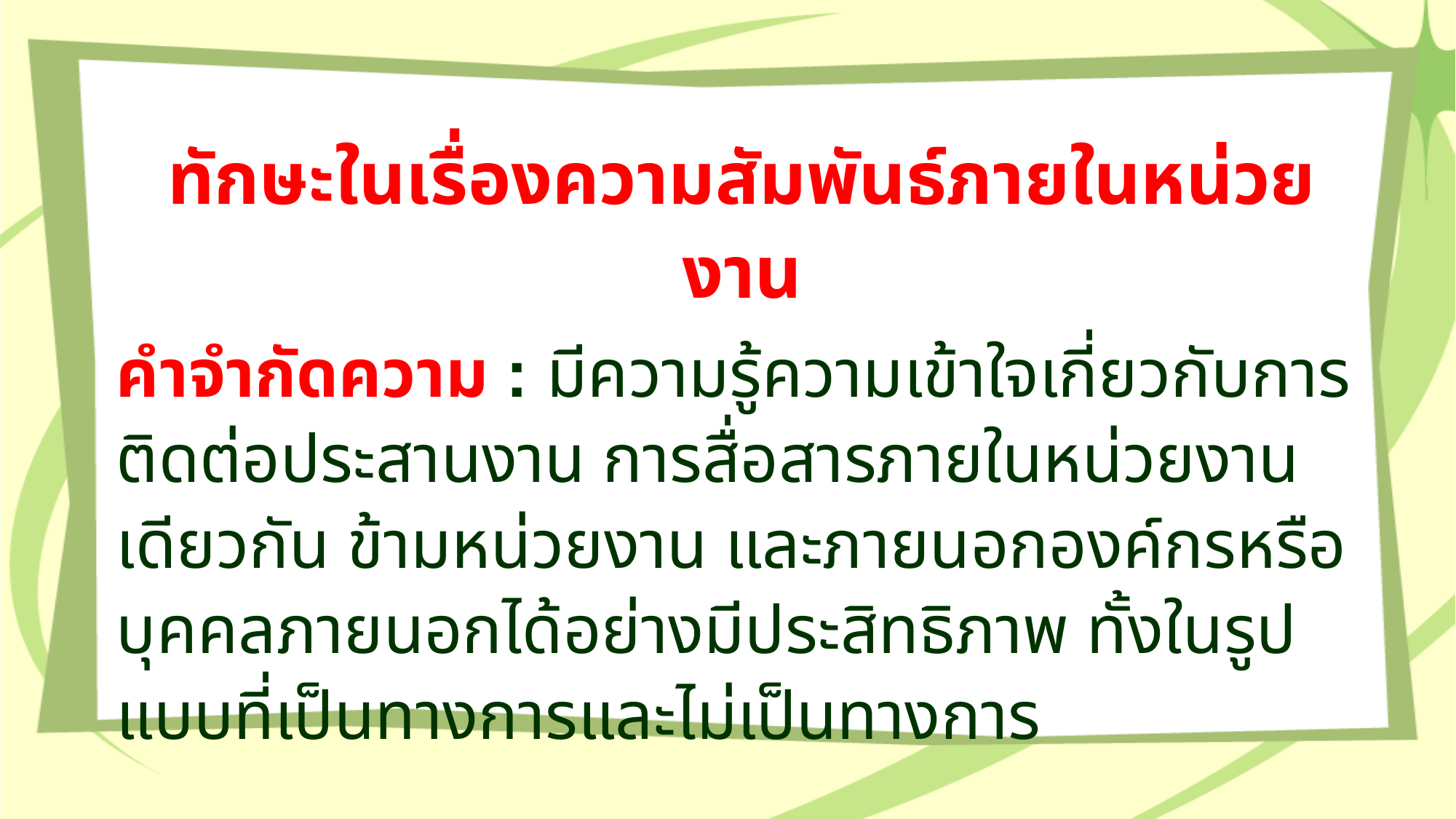

ทักษะในเรื่องความสัมพันธ์ภายในหน่วยงาน
คำจำกัดความ : มีความรู้ความเข้าใจเกี่ยวกับการติดต่อประสานงาน การสื่อสารภายในหน่วยงานเดียวกัน ข้ามหน่วยงาน และภายนอกองค์กรหรือบุคคลภายนอกได้อย่างมีประสิทธิภาพ ทั้งในรูปแบบที่เป็นทางการและไม่เป็นทางการ